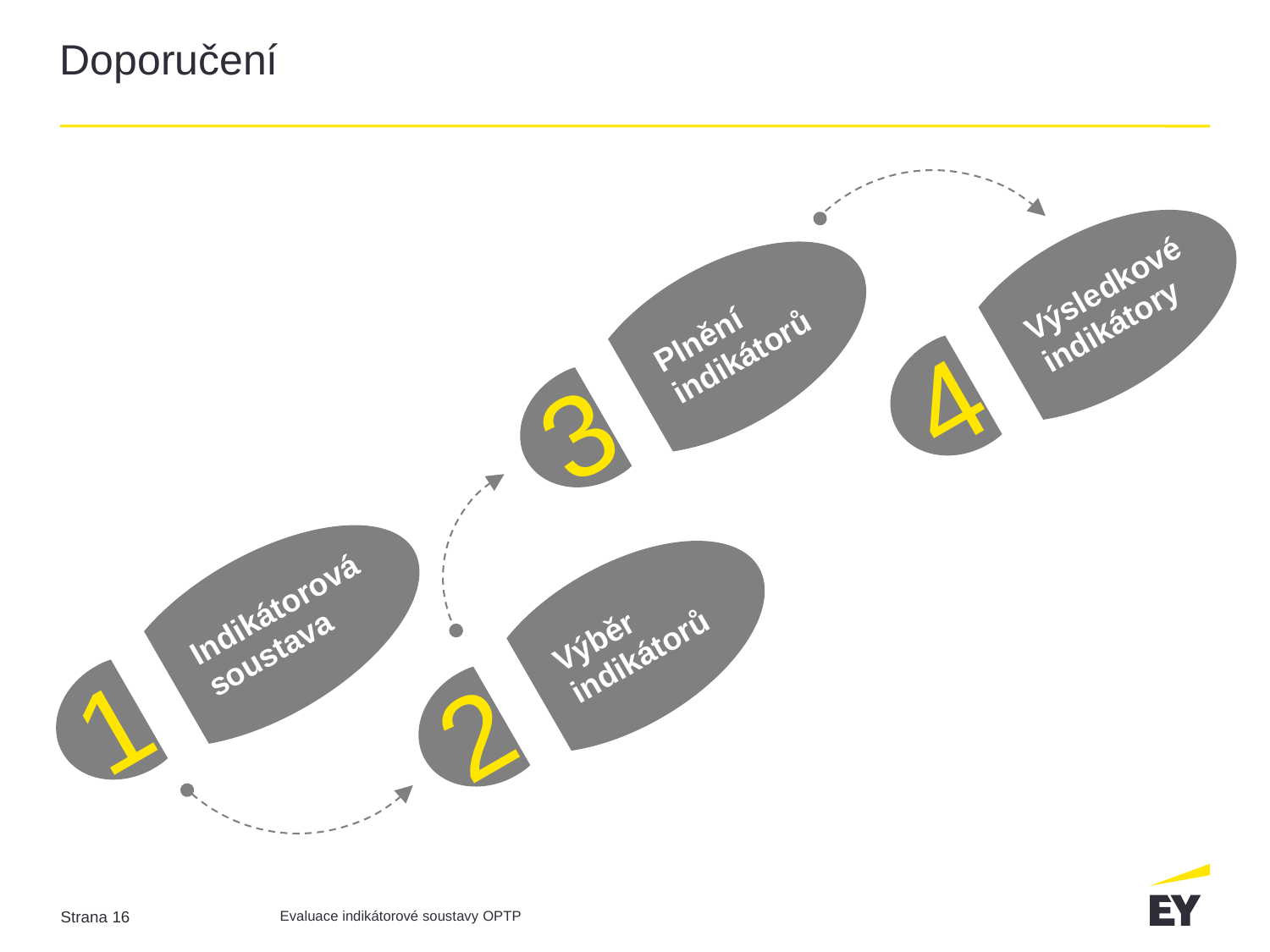

# Doporučení

Výsledkové indikátory
Plnění indikátorů
4
3

Indikátorová soustava
Výběr indikátorů

1
2

Evaluace indikátorové soustavy OPTP